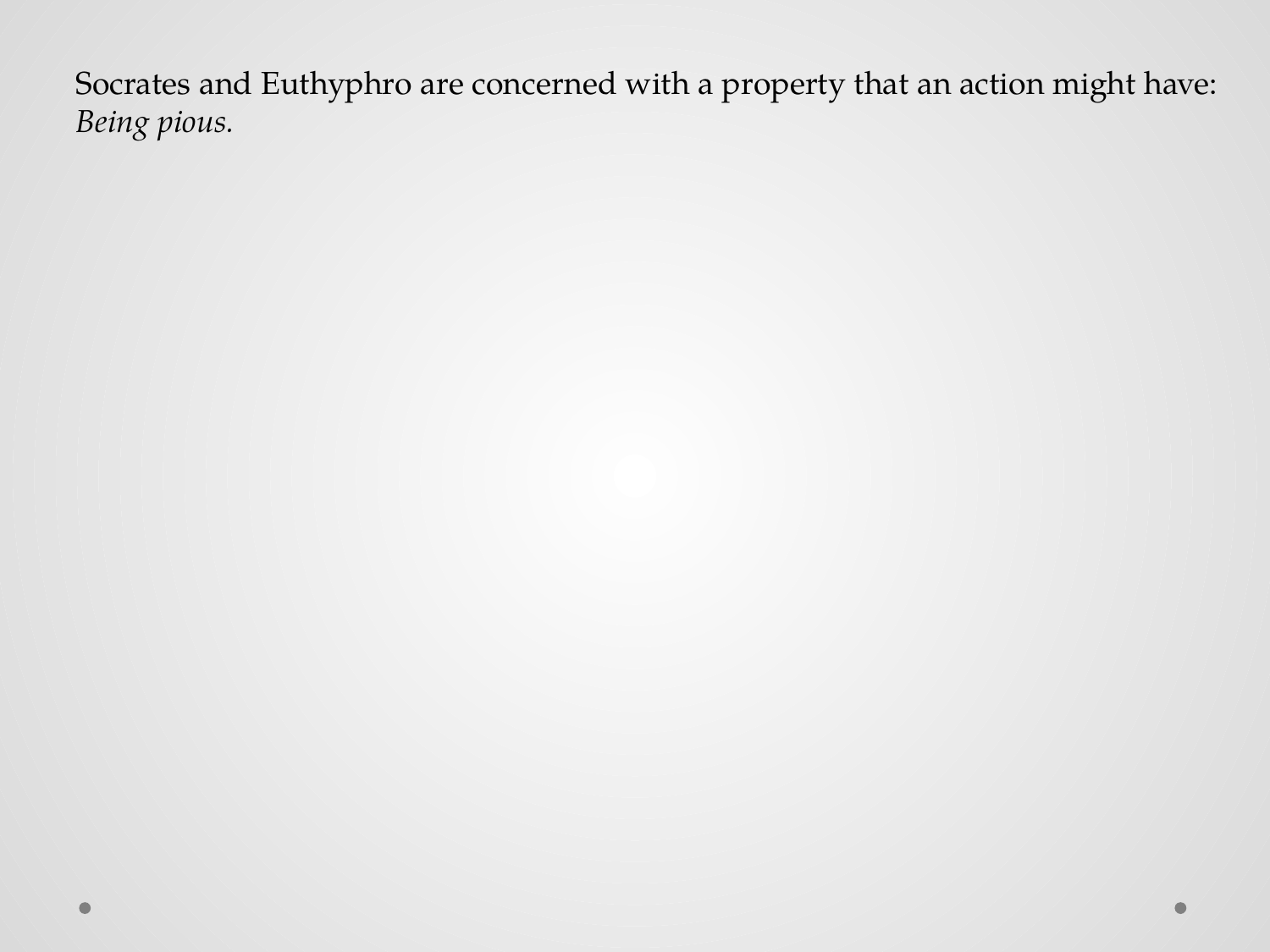

Socrates and Euthyphro are concerned with a property that an action might have:
Being pious.